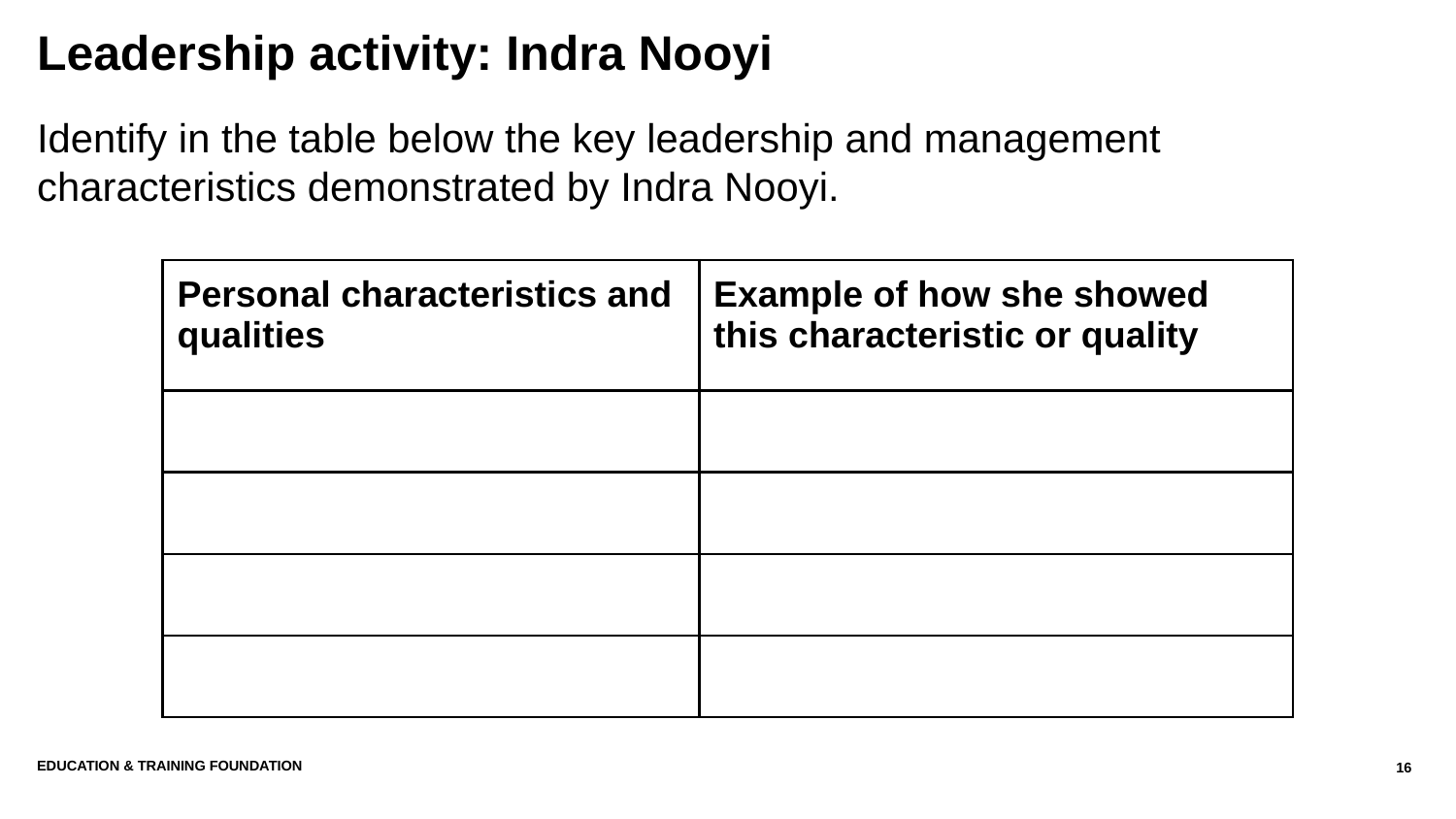

# Leadership activity: Indra Nooyi
Identify in the table below the key leadership and management characteristics demonstrated by Indra Nooyi.

| Personal characteristics and qualities | Example of how she showed this characteristic or quality |
| --- | --- |
|  |  |
|  |  |
|  |  |
|  |  |
Education & Training Foundation
16